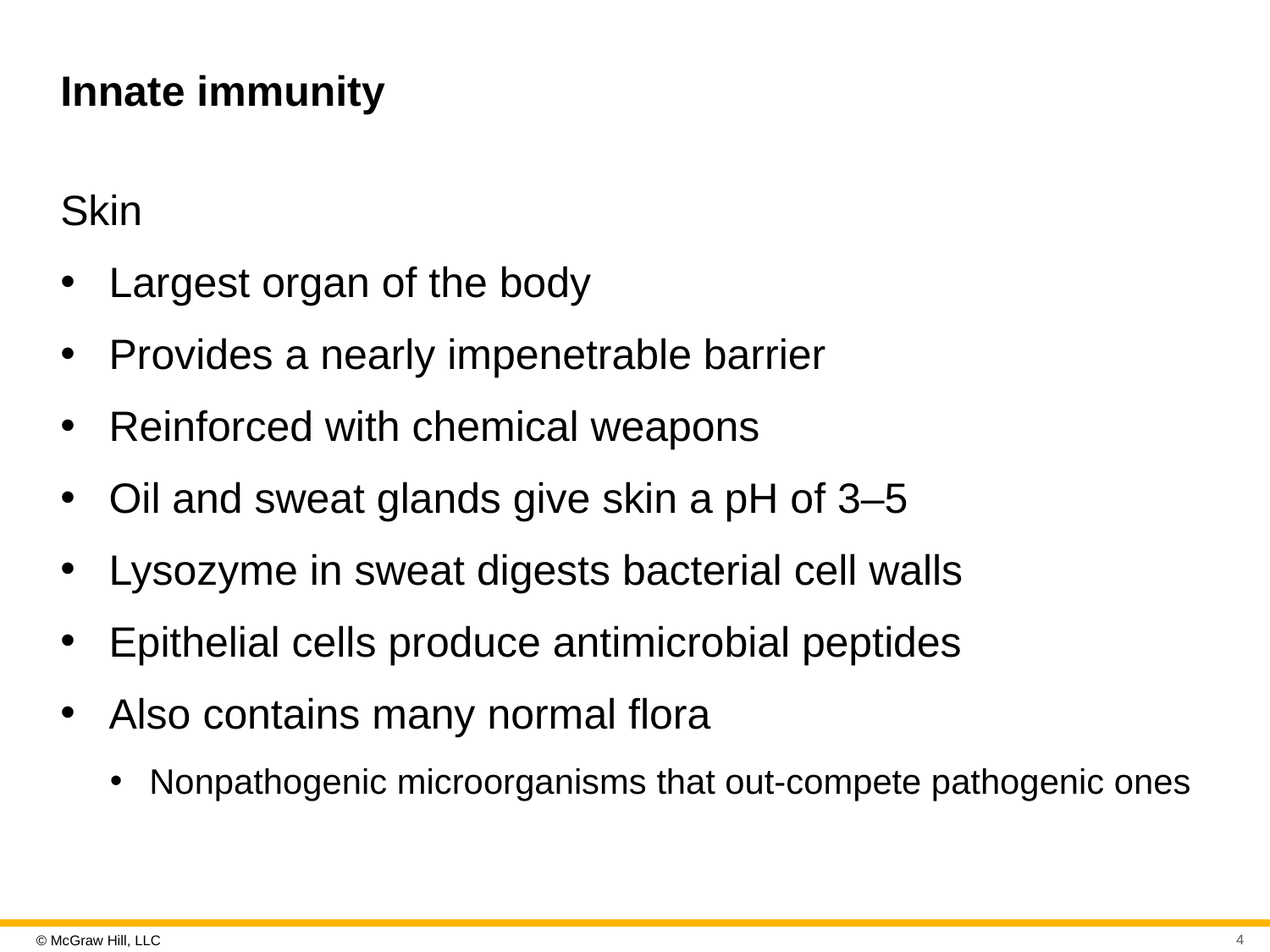

# Innate immunity
Skin
Largest organ of the body
Provides a nearly impenetrable barrier
Reinforced with chemical weapons
Oil and sweat glands give skin a pH of 3–5
Lysozyme in sweat digests bacterial cell walls
Epithelial cells produce antimicrobial peptides
Also contains many normal flora
Nonpathogenic microorganisms that out-compete pathogenic ones
4